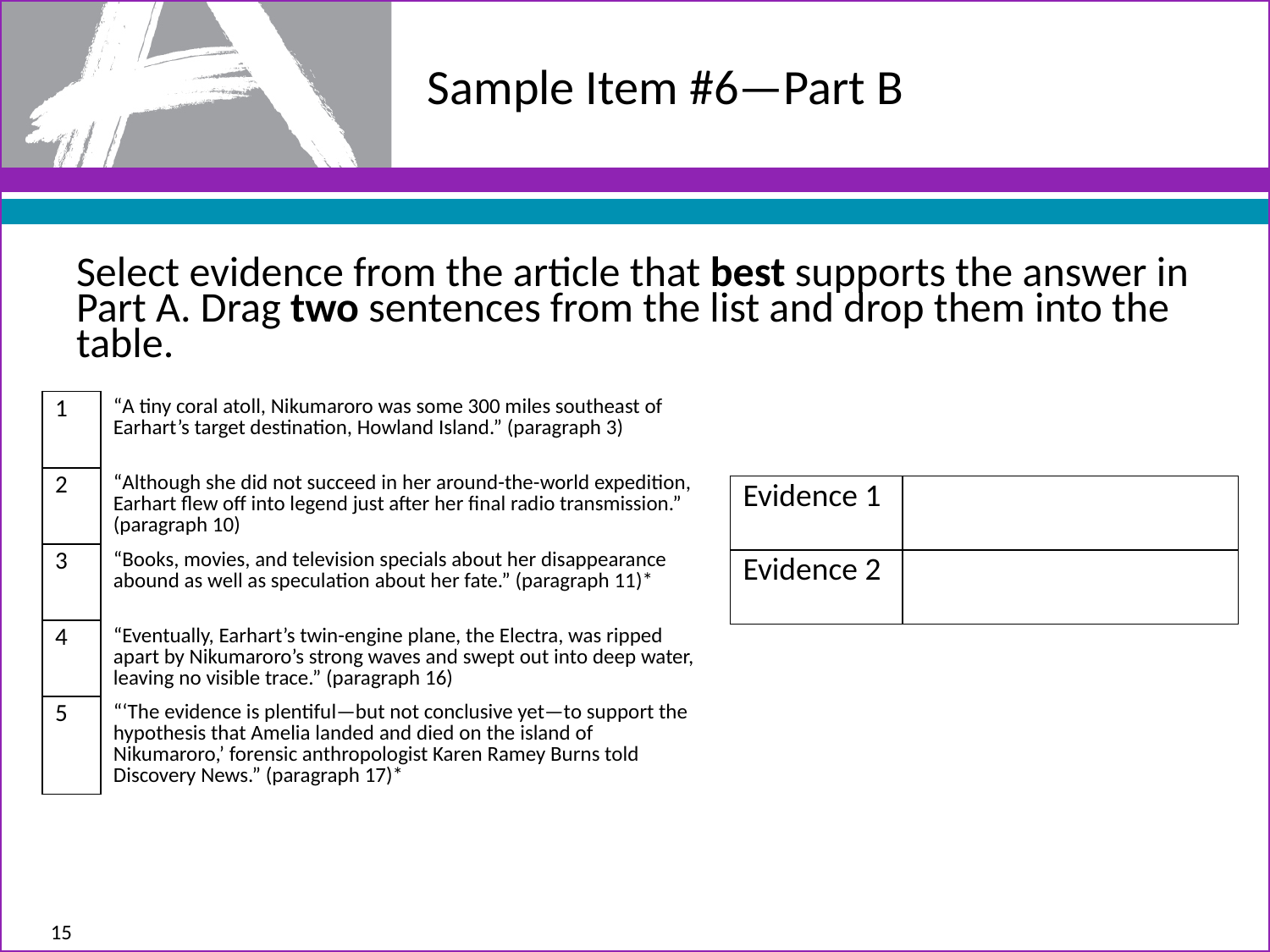

# Sample Item #6—Part B

Select evidence from the article that best supports the answer in Part A. Drag two sentences from the list and drop them into the table.

| 1 | “A tiny coral atoll, Nikumaroro was some 300 miles southeast of Earhart’s target destination, Howland Island.” (paragraph 3) |
| --- | --- |
| 2 | “Although she did not succeed in her around-the-world expedition, Earhart flew off into legend just after her final radio transmission.” (paragraph 10) |
| 3 | “Books, movies, and television specials about her disappearance abound as well as speculation about her fate.” (paragraph 11)\* |
| 4 | “Eventually, Earhart’s twin-engine plane, the Electra, was ripped apart by Nikumaroro’s strong waves and swept out into deep water, leaving no visible trace.” (paragraph 16) |
| 5 | “‘The evidence is plentiful—but not conclusive yet—to support the hypothesis that Amelia landed and died on the island of Nikumaroro,’ forensic anthropologist Karen Ramey Burns told Discovery News.” (paragraph 17)\* |
| Evidence 1 |  |
| --- | --- |
| Evidence 2 |  |
15